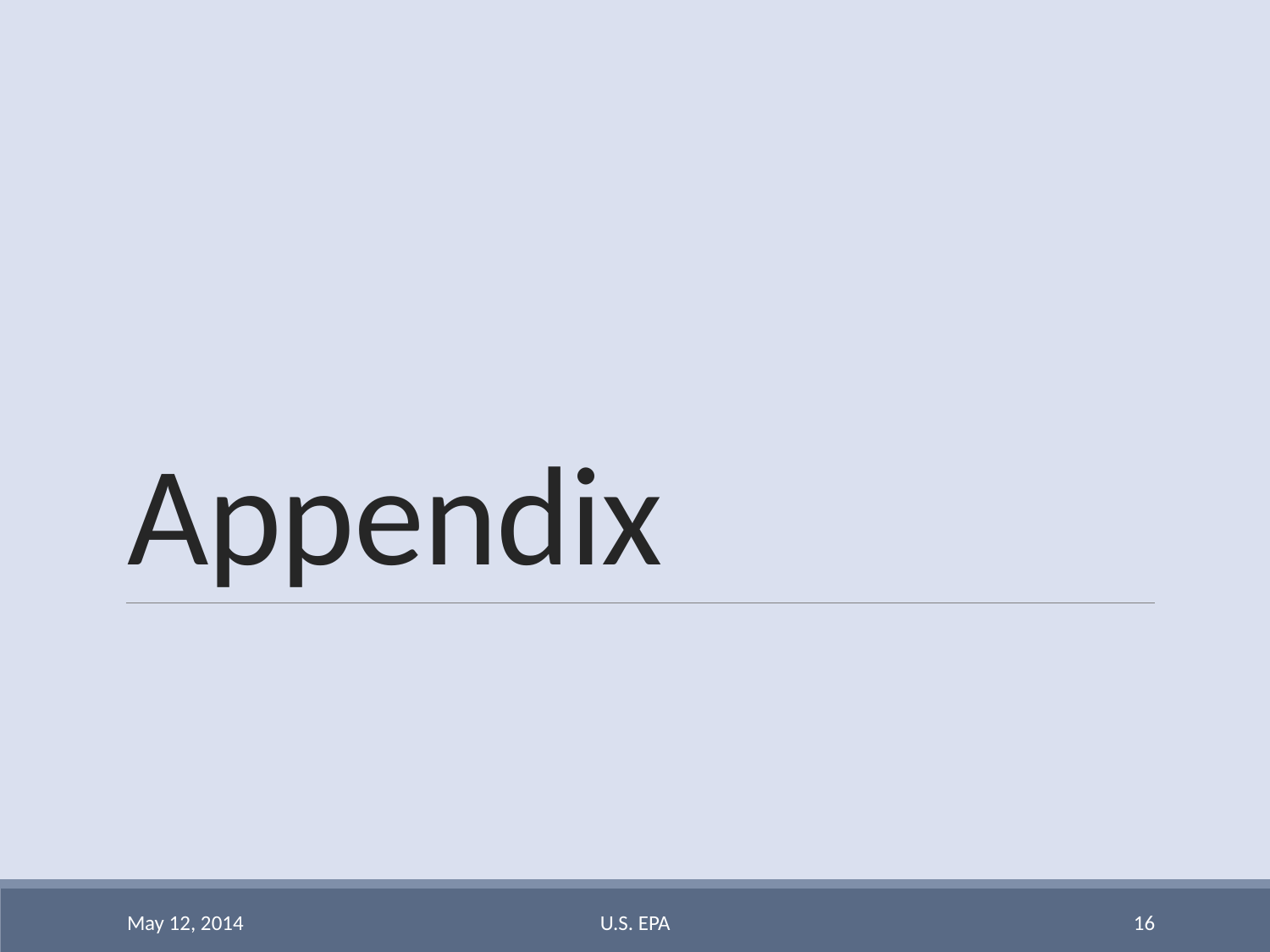

# Appendix

May 12, 2014
U.S. EPA
16